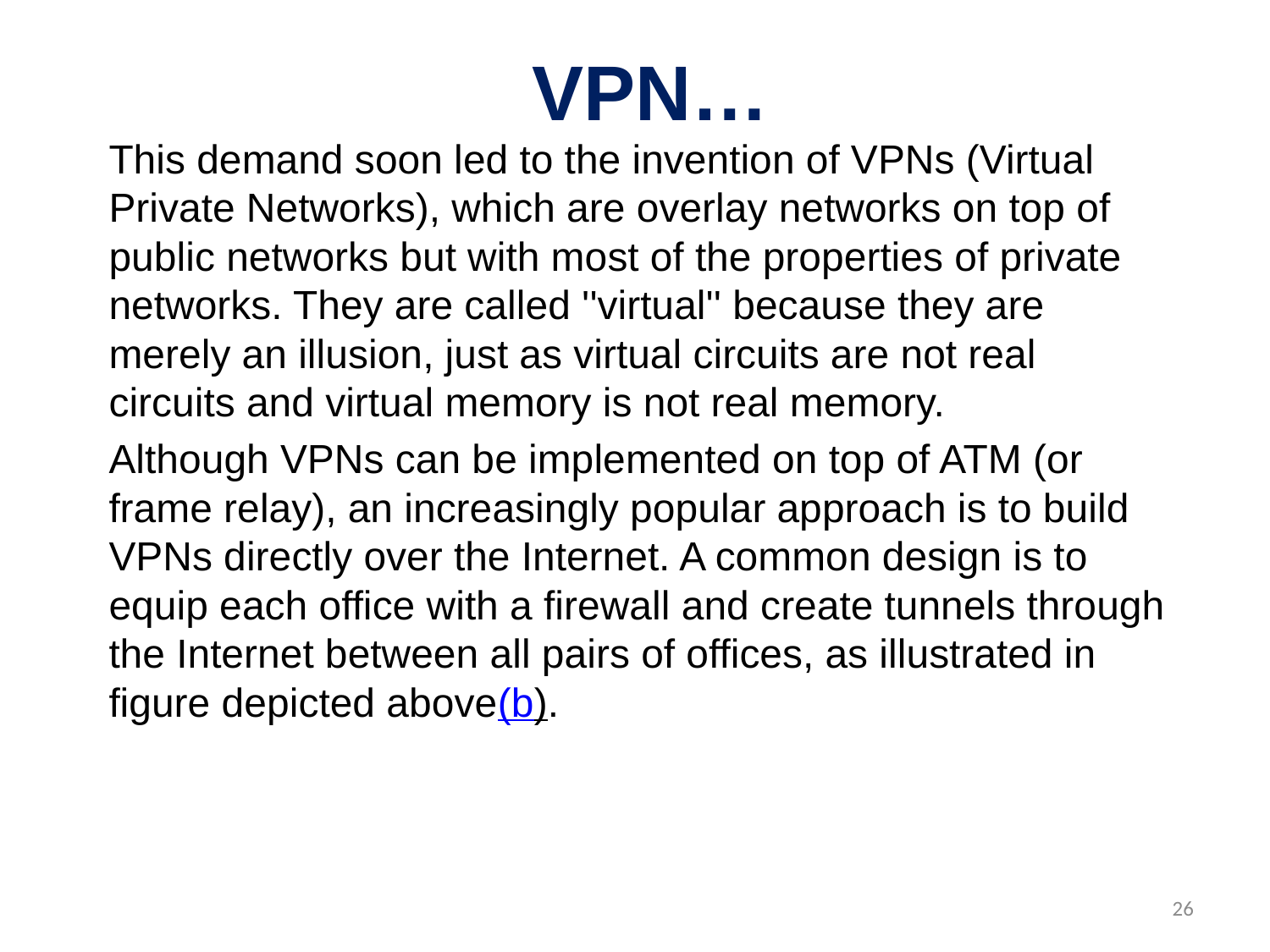

# VPN…
This demand soon led to the invention of VPNs (Virtual Private Networks), which are overlay networks on top of public networks but with most of the properties of private networks. They are called ''virtual'' because they are merely an illusion, just as virtual circuits are not real circuits and virtual memory is not real memory.
Although VPNs can be implemented on top of ATM (or frame relay), an increasingly popular approach is to build VPNs directly over the Internet. A common design is to equip each office with a firewall and create tunnels through the Internet between all pairs of offices, as illustrated in figure depicted above(b).
26